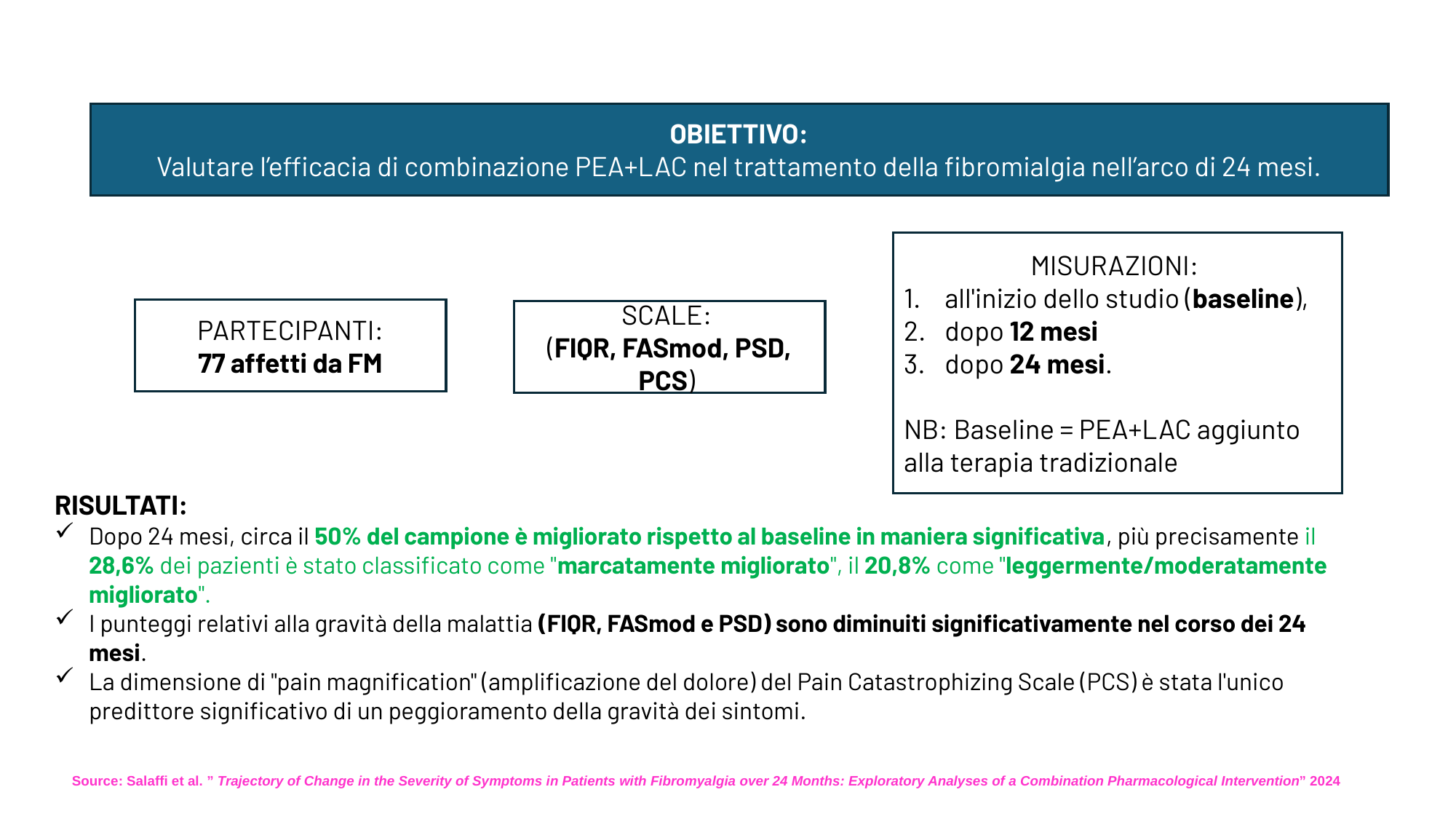

OBIETTIVO:
Valutare l’efficacia di combinazione PEA+LAC nel trattamento della fibromialgia nell’arco di 24 mesi.
MISURAZIONI:
all'inizio dello studio (baseline),
dopo 12 mesi
dopo 24 mesi.

NB: Baseline = PEA+LAC aggiunto alla terapia tradizionale
PARTECIPANTI:
77 affetti da FM
SCALE:
(FIQR, FASmod, PSD, PCS)
RISULTATI:
Dopo 24 mesi, circa il 50% del campione è migliorato rispetto al baseline in maniera significativa, più precisamente il 28,6% dei pazienti è stato classificato come "marcatamente migliorato", il 20,8% come "leggermente/moderatamente migliorato".
I punteggi relativi alla gravità della malattia (FIQR, FASmod e PSD) sono diminuiti significativamente nel corso dei 24 mesi.
La dimensione di "pain magnification" (amplificazione del dolore) del Pain Catastrophizing Scale (PCS) è stata l'unico predittore significativo di un peggioramento della gravità dei sintomi.
Source: Salaffi et al. ” Trajectory of Change in the Severity of Symptoms in Patients with Fibromyalgia over 24 Months: Exploratory Analyses of a Combination Pharmacological Intervention” 2024